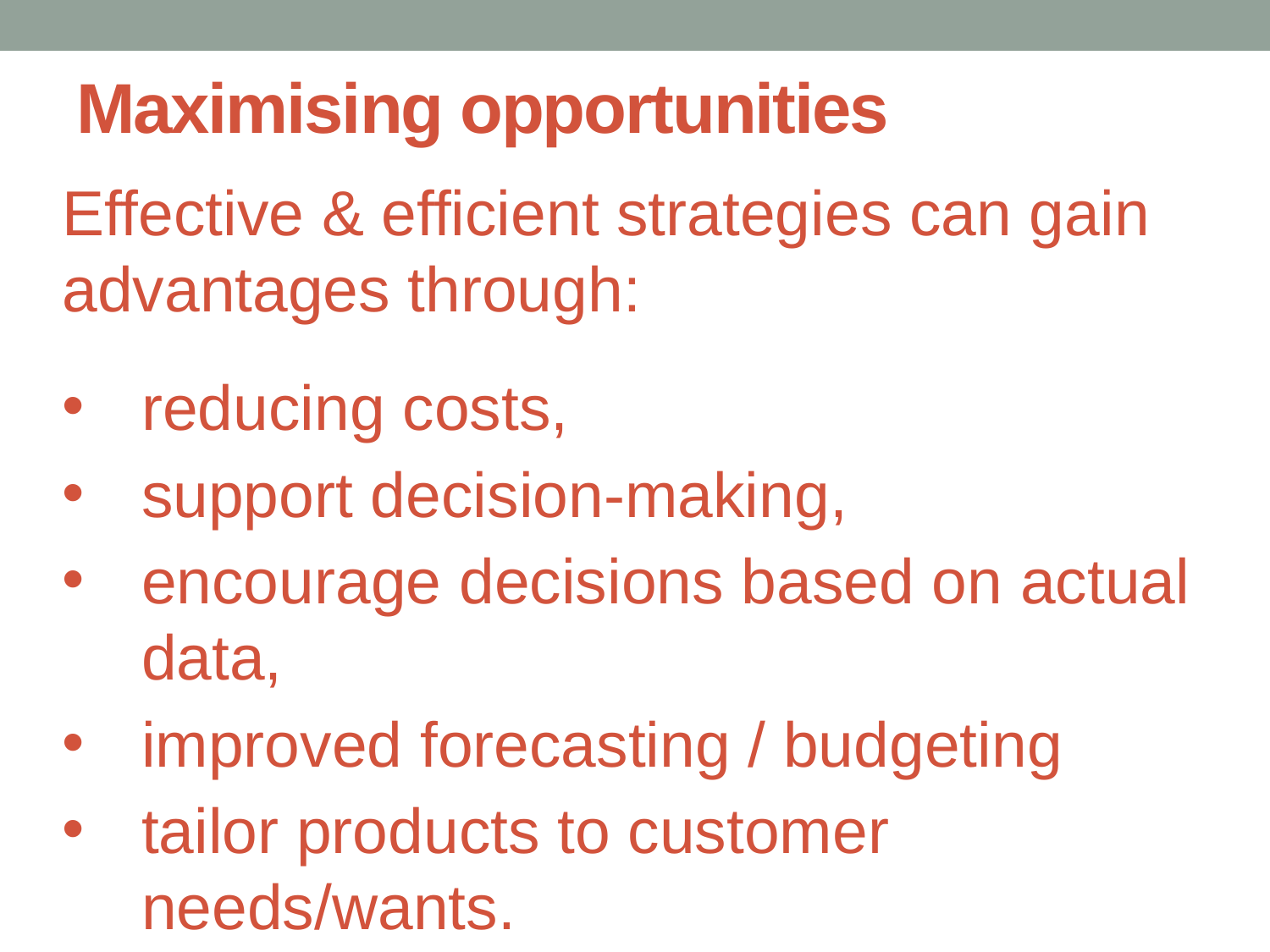

# Maximising opportunities
Effective & efficient strategies can gain advantages through:
reducing costs,
support decision-making,
encourage decisions based on actual data,
improved forecasting / budgeting
tailor products to customer needs/wants.